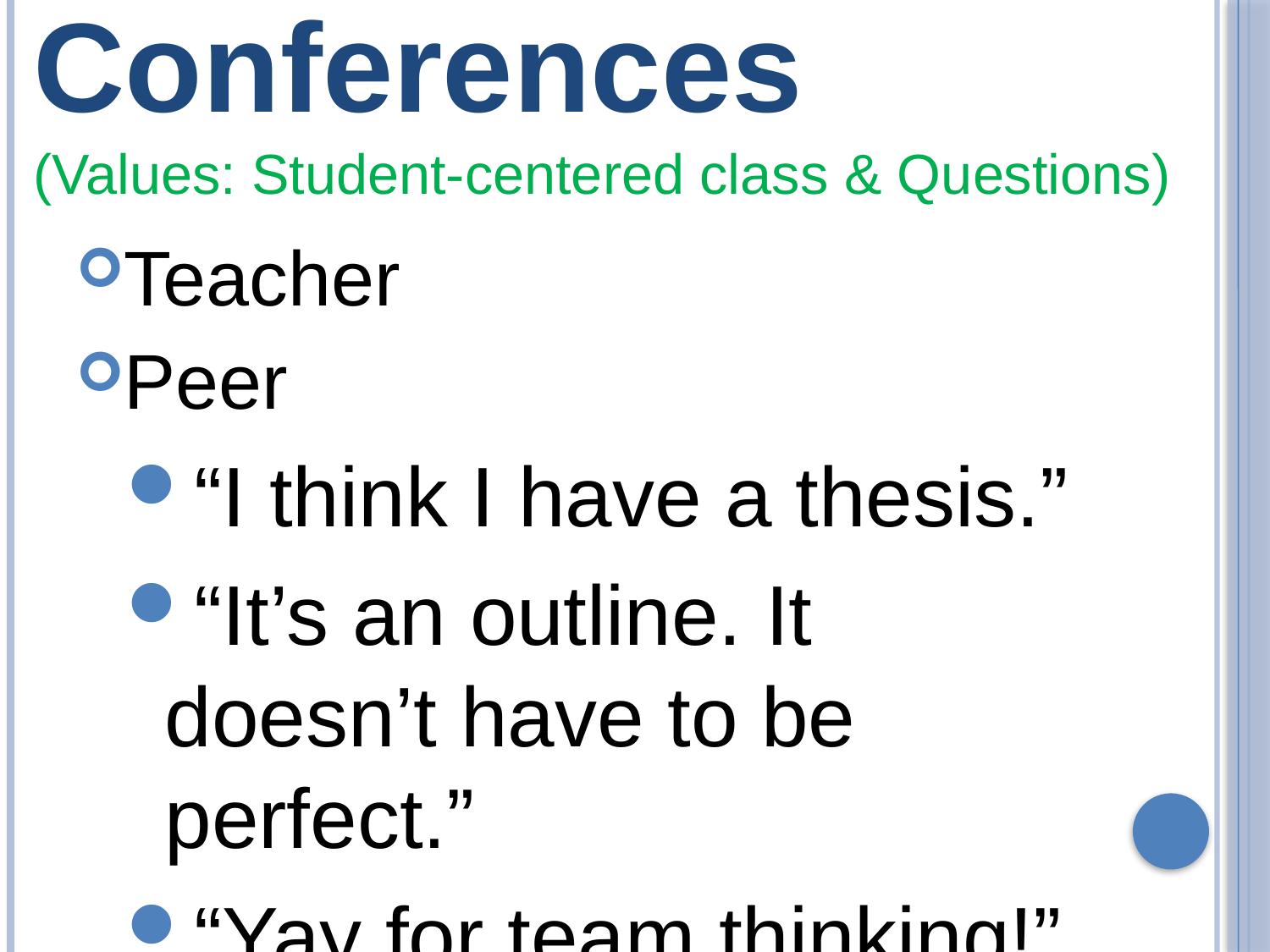

# Informal Conferences (Values: Student-centered class & Questions)
Teacher
Peer
“I think I have a thesis.”
“It’s an outline. It doesn’t have to be perfect.”
“Yay for team thinking!”